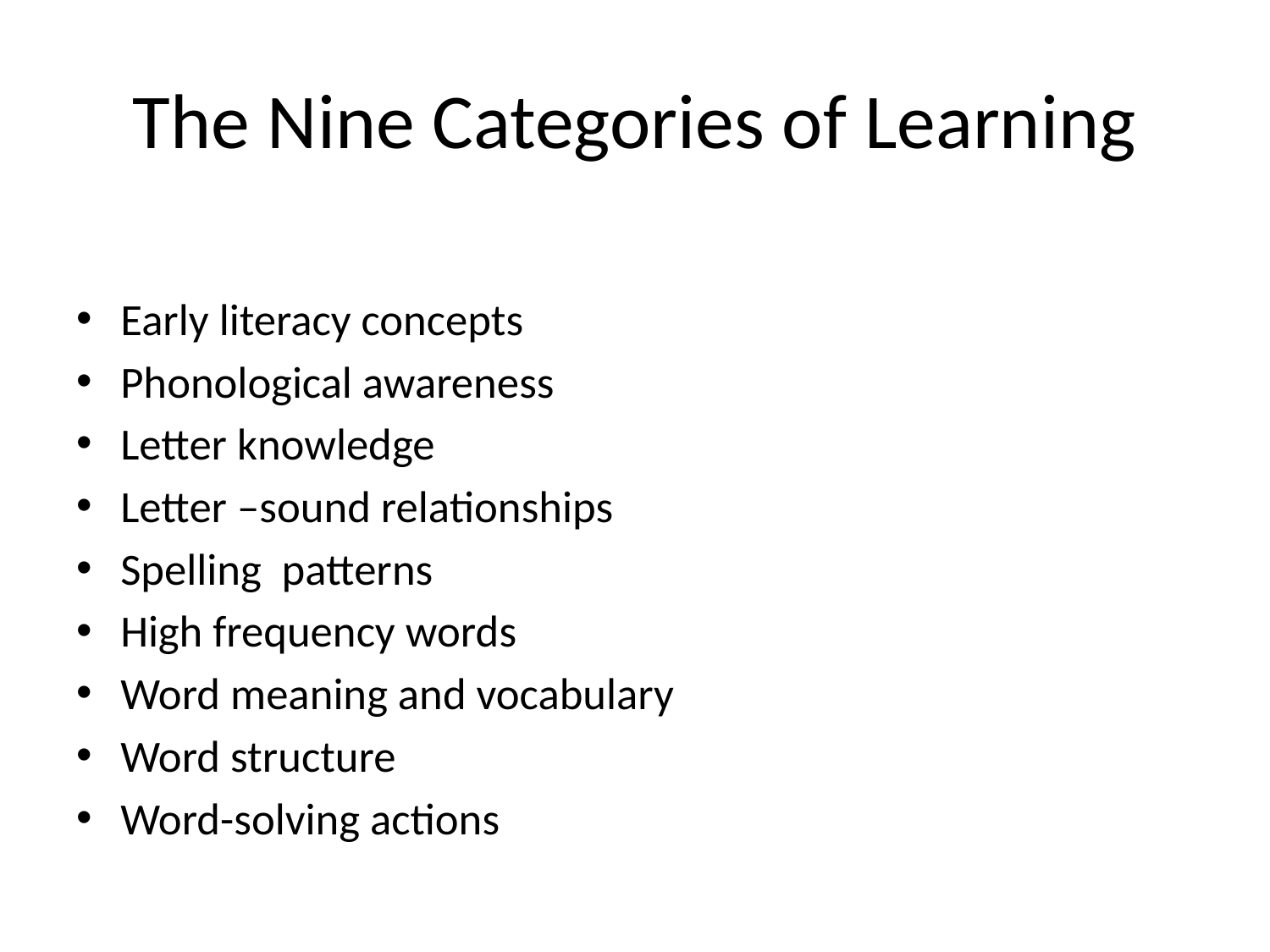

# The Nine Categories of Learning

Early literacy concepts
Phonological awareness
Letter knowledge
Letter –sound relationships
Spelling  patterns
High frequency words
Word meaning and vocabulary
Word structure
Word-solving actions